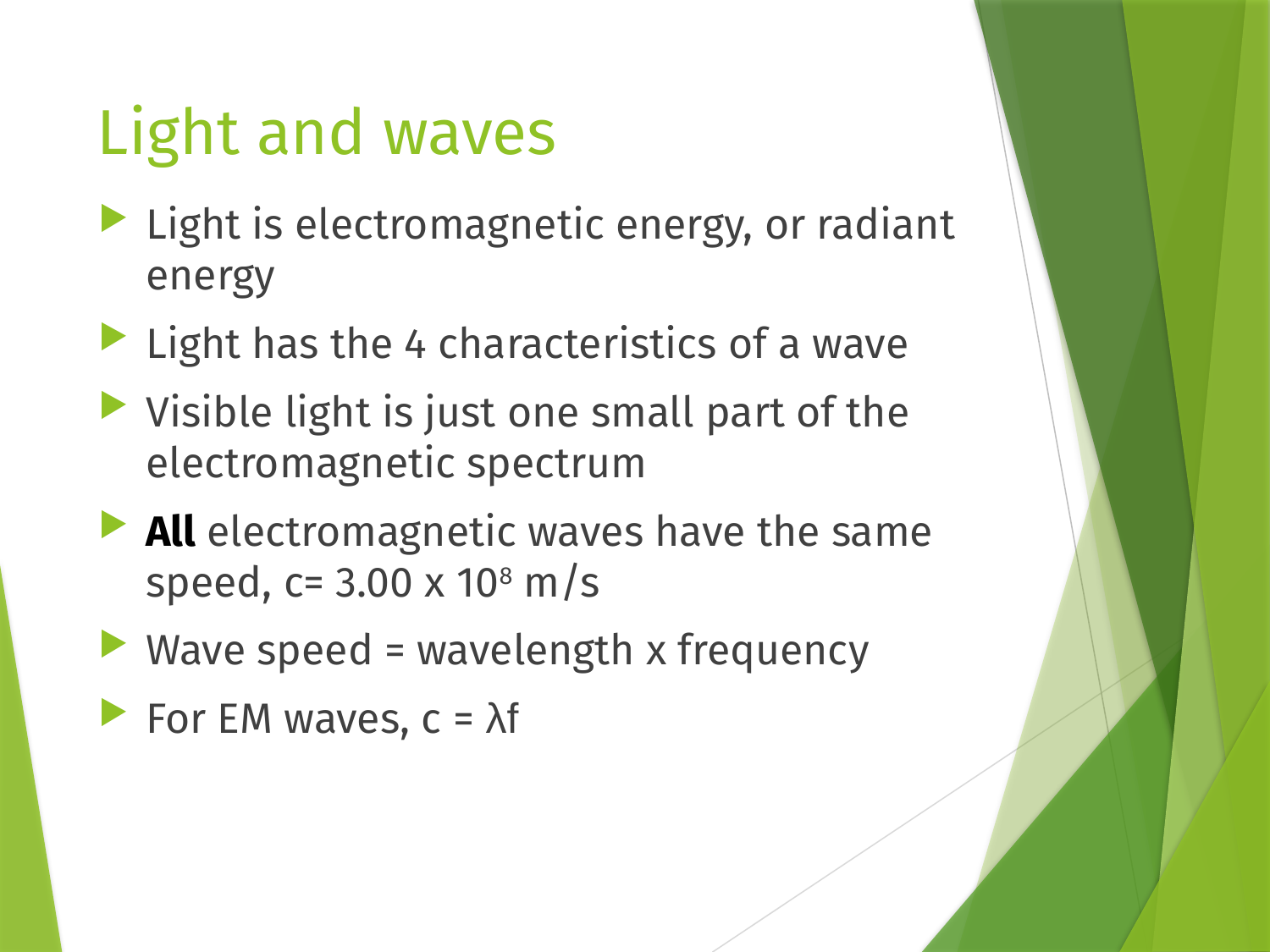

# Light and waves
Light is electromagnetic energy, or radiant energy
Light has the 4 characteristics of a wave
Visible light is just one small part of the electromagnetic spectrum
All electromagnetic waves have the same speed, c= 3.00 x 108 m/s
Wave speed = wavelength x frequency
For EM waves, c = λf